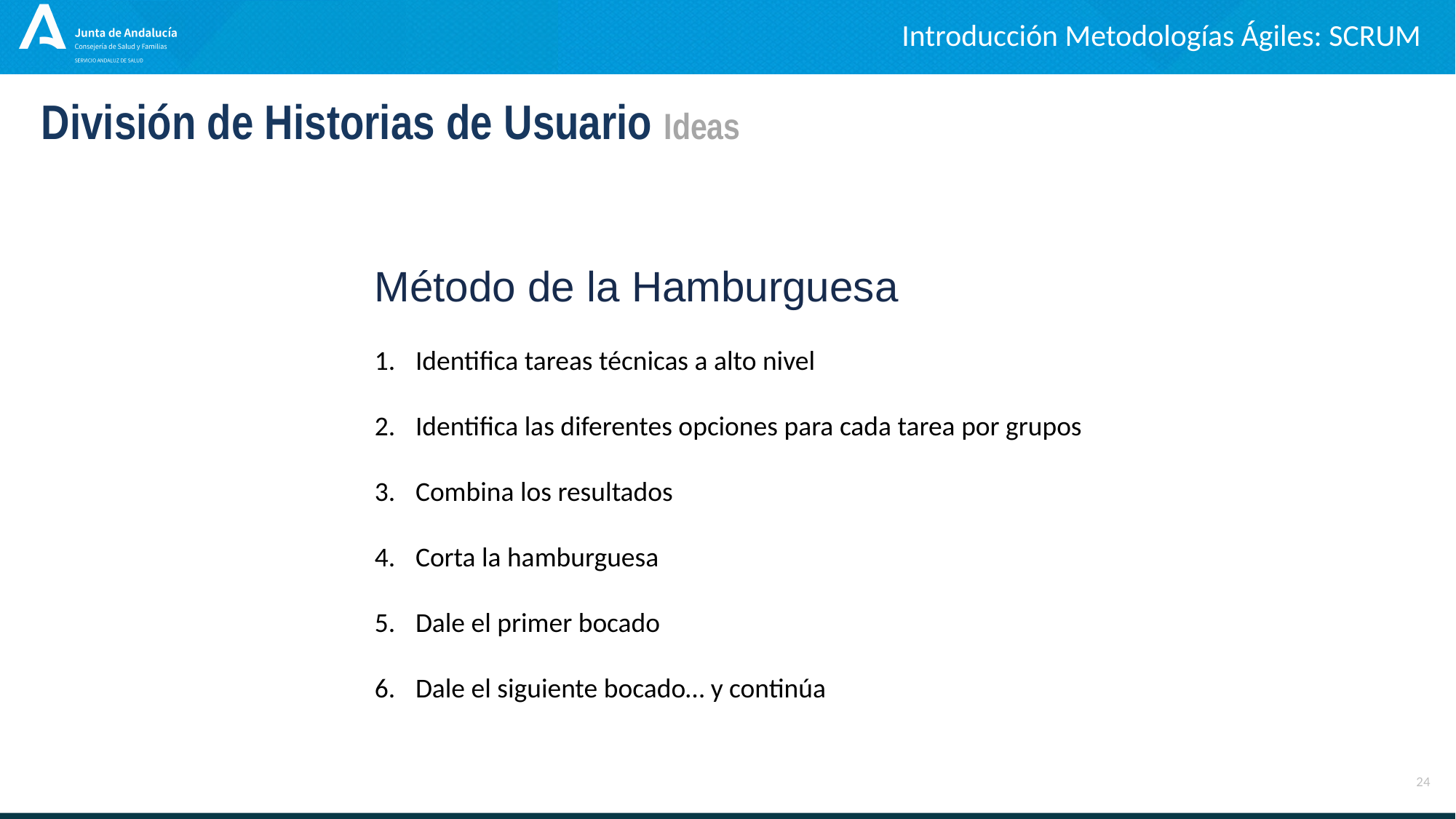

Introducción Metodologías Ágiles: SCRUM

División de Historias de Usuario Ideas

Método de la Hamburguesa
Identifica tareas técnicas a alto nivel
Identifica las diferentes opciones para cada tarea por grupos
Combina los resultados
Corta la hamburguesa
Dale el primer bocado
Dale el siguiente bocado… y continúa
24